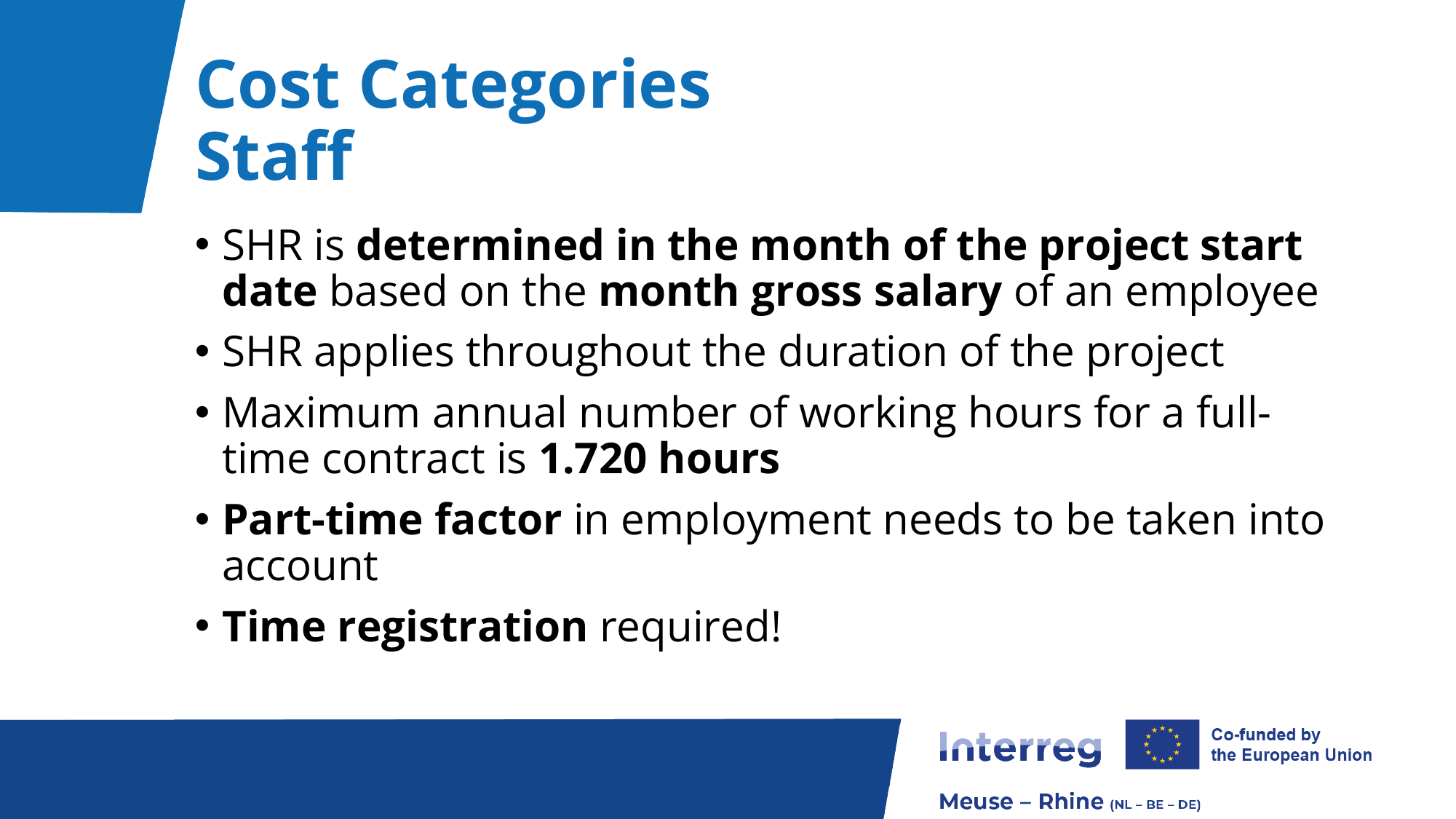

# Cost Categories Staff
SHR is determined in the month of the project start date based on the month gross salary of an employee
SHR applies throughout the duration of the project
Maximum annual number of working hours for a full-time contract is 1.720 hours
Part-time factor in employment needs to be taken into account
Time registration required!